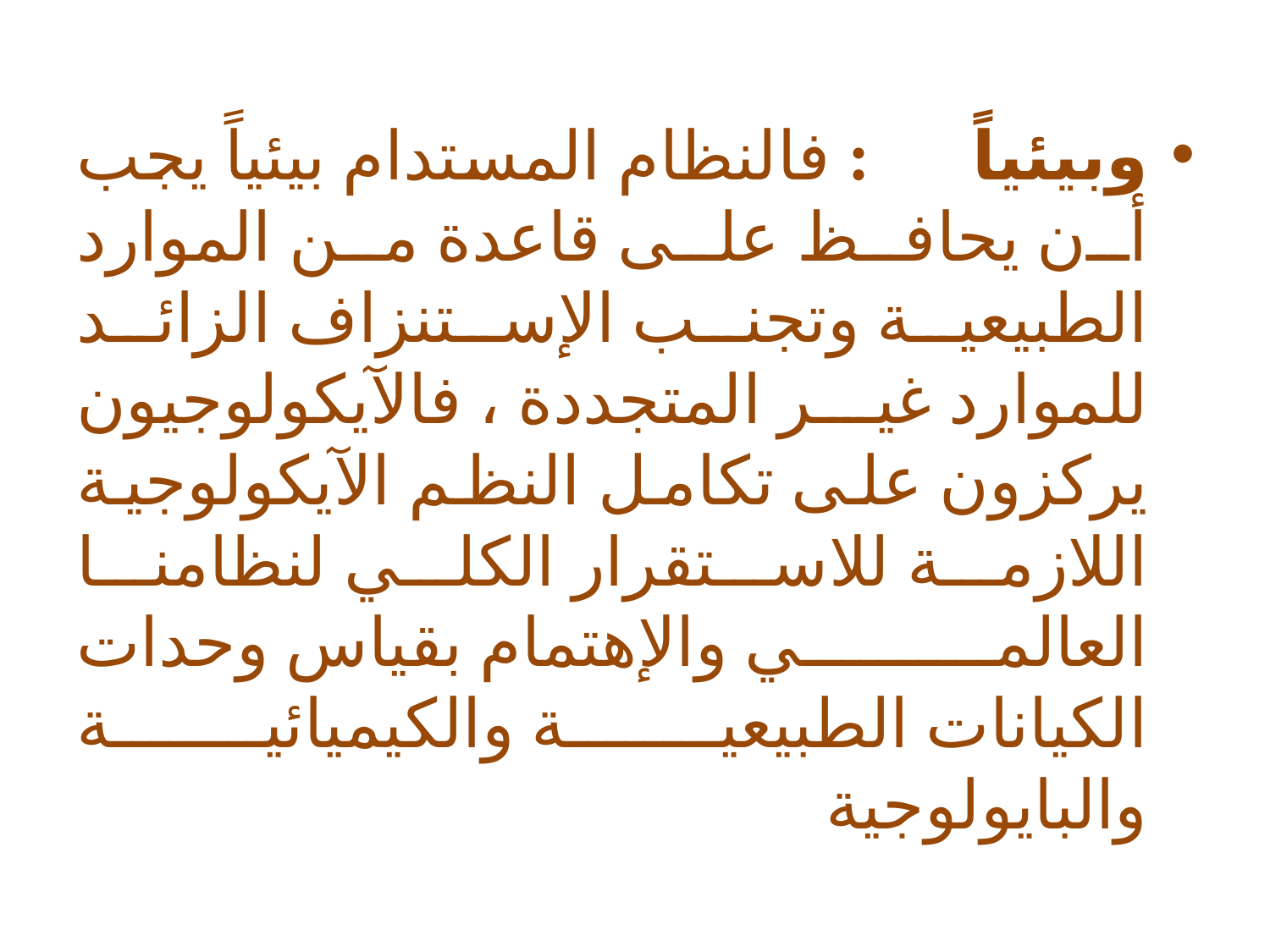

وبيئياً      : فالنظام المستدام بيئياً يجب أن يحافظ على قاعدة من الموارد الطبيعية وتجنب الإستنزاف الزائد للموارد غير المتجددة ، فالآيكولوجيون يركزون على تكامل النظم الآيكولوجية اللازمة للاستقرار الكلي لنظامنا العالمي والإهتمام بقياس وحدات الكيانات الطبيعية والكيميائية والبايولوجية